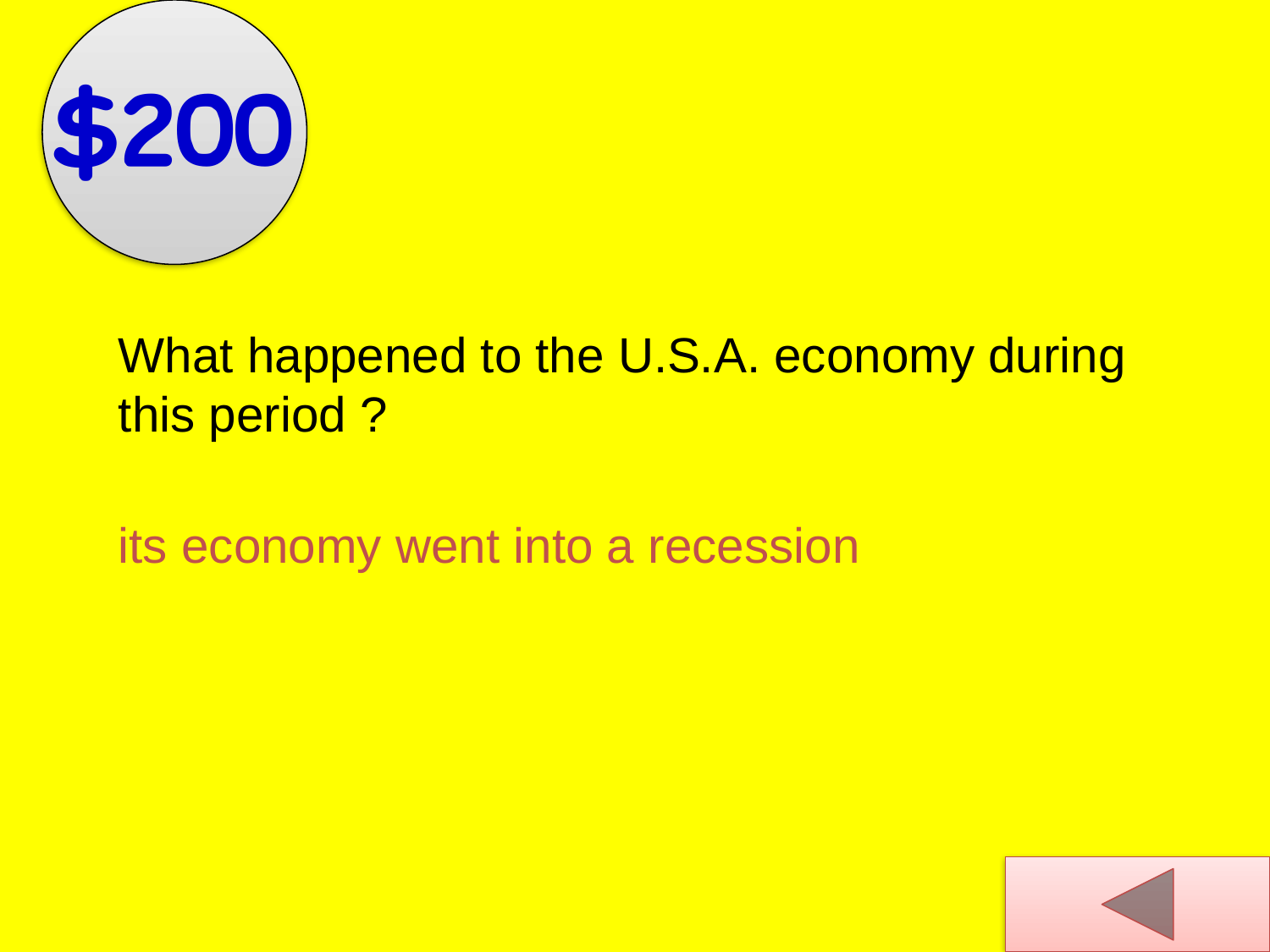

$200
What happened to the U.S.A. economy during this period ?
its economy went into a recession